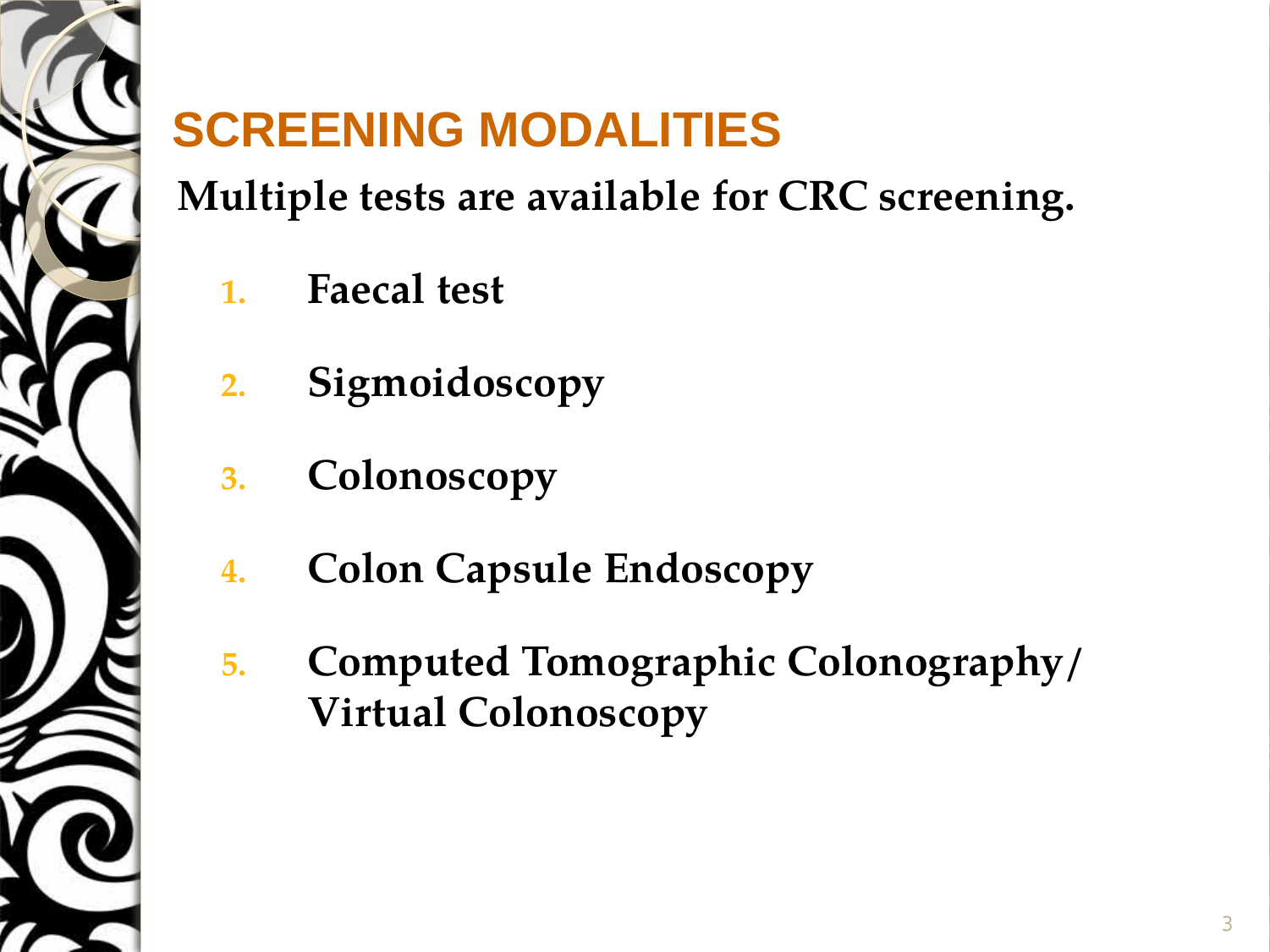

SCREENING MODALITIES
Multiple tests are available for CRC screening.
Faecal test
Sigmoidoscopy
Colonoscopy
Colon Capsule Endoscopy
Computed Tomographic Colonography/ Virtual Colonoscopy
3